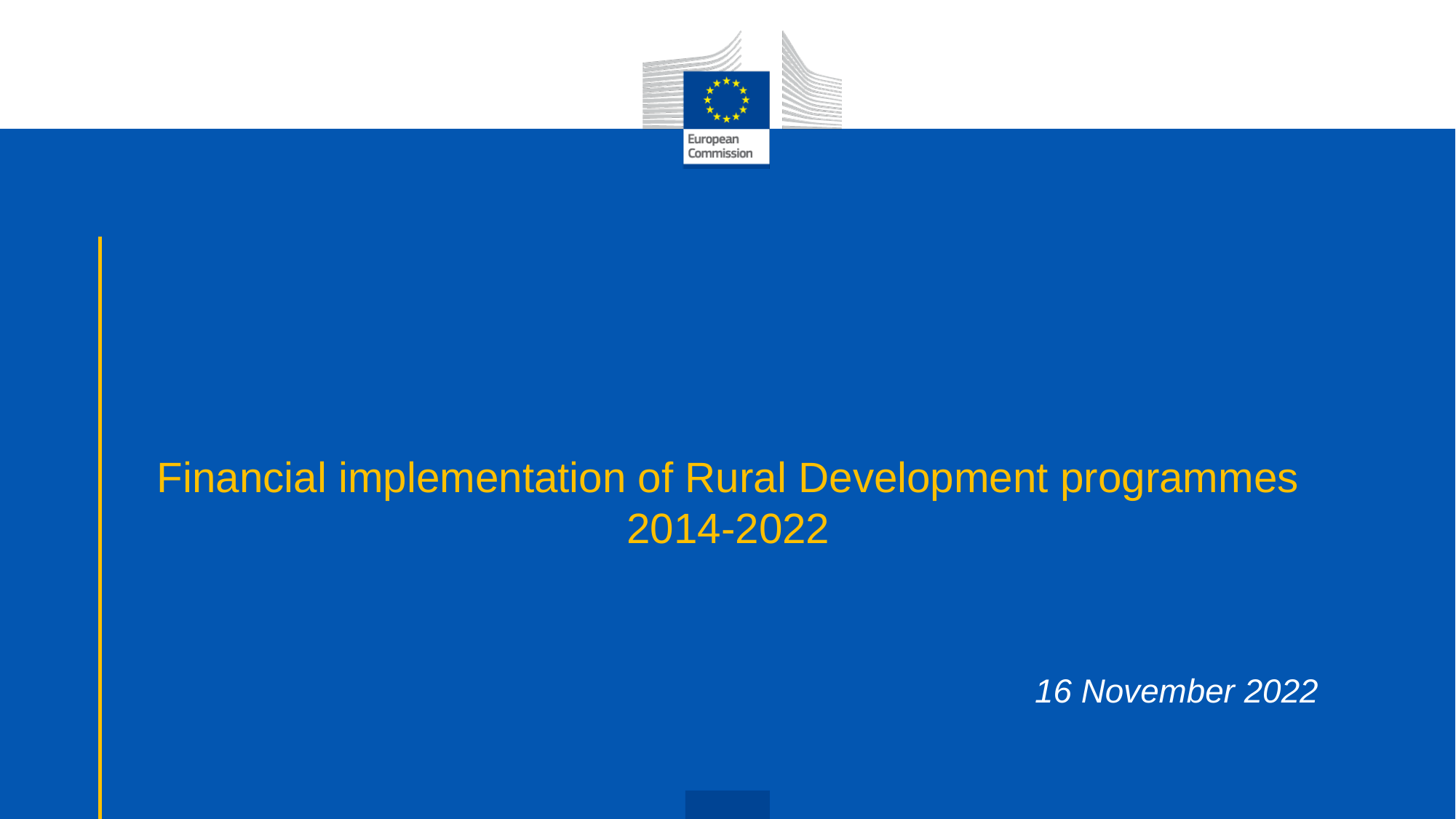

Financial implementation of Rural Development programmes 2014-2022
16 November 2022